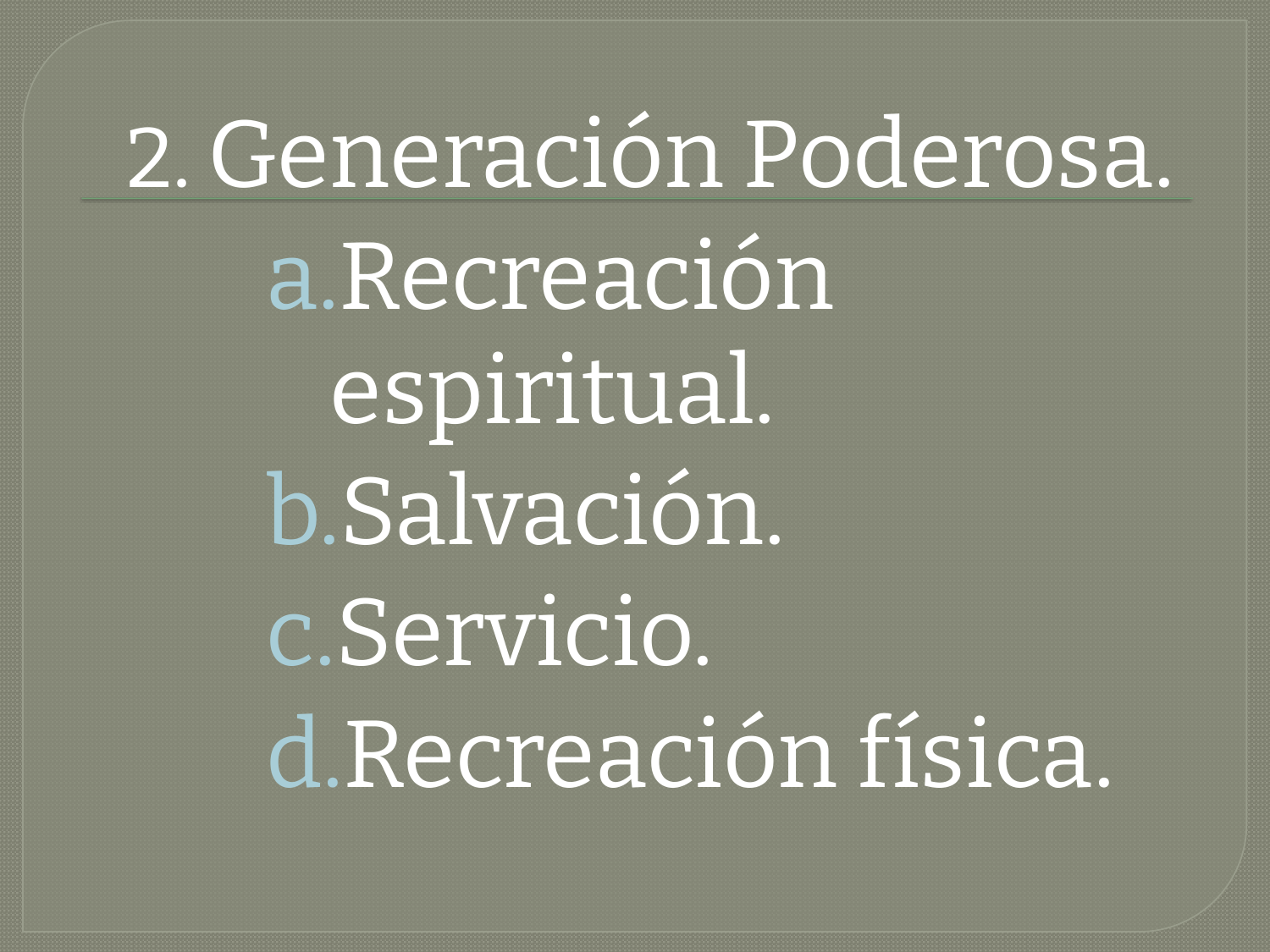

2. Generación Poderosa.
Recreación espiritual.
Salvación.
Servicio.
Recreación física.